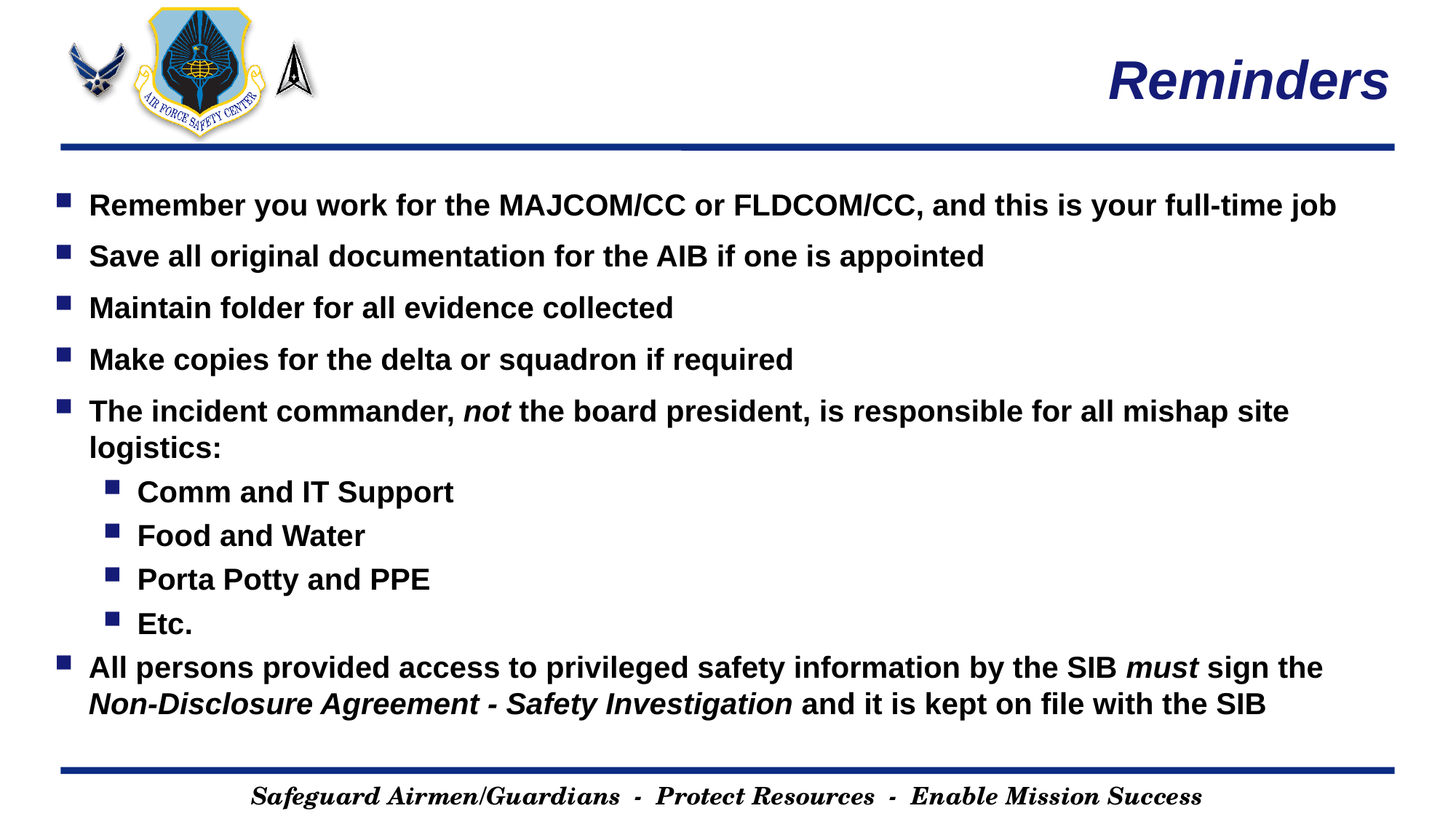

# Reminders
Remember you work for the MAJCOM/CC or FLDCOM/CC, and this is your full-time job
Save all original documentation for the AIB if one is appointed
Maintain folder for all evidence collected
Make copies for the delta or squadron if required
The incident commander, not the board president, is responsible for all mishap site logistics:
Comm and IT Support
Food and Water
Porta Potty and PPE
Etc.
All persons provided access to privileged safety information by the SIB must sign the Non-Disclosure Agreement - Safety Investigation and it is kept on file with the SIB